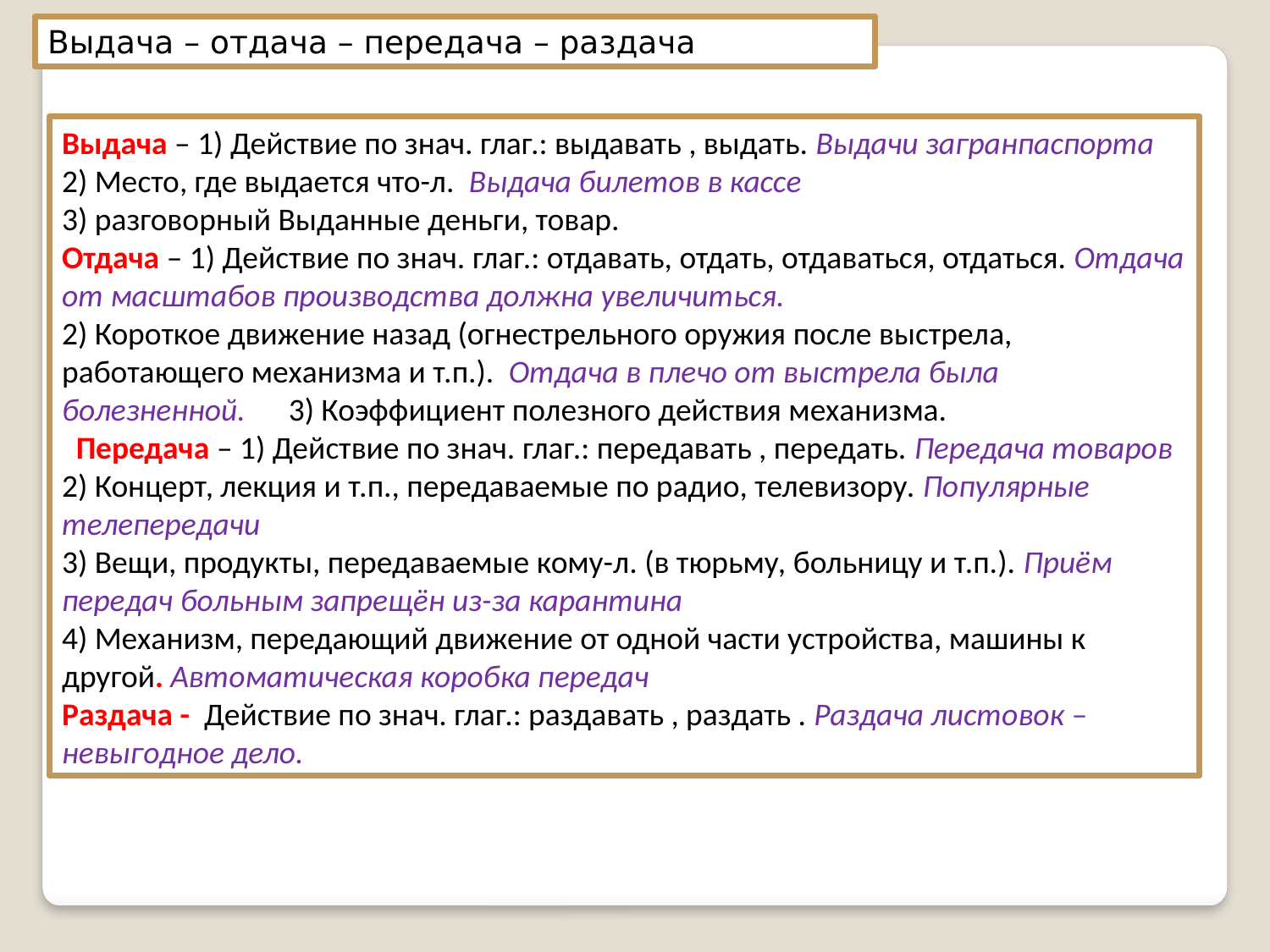

Выдача – отдача – передача – раздача
Выдача – 1) Действие по знач. глаг.: выдавать , выдать. Выдачи загранпаспорта
2) Место, где выдается что-л.  Выдача билетов в кассе
3) разговорный Выданные деньги, товар.
Отдача – 1) Действие по знач. глаг.: отдавать, отдать, отдаваться, отдаться. Отдача от масштабов производства должна увеличиться.
2) Короткое движение назад (огнестрельного оружия после выстрела, работающего механизма и т.п.).  Отдача в плечо от выстрела была болезненной.      3) Коэффициент полезного действия механизма.
Передача – 1) Действие по знач. глаг.: передавать , передать. Передача товаров
2) Концерт, лекция и т.п., передаваемые по радио, телевизору. Популярные телепередачи
3) Вещи, продукты, передаваемые кому-л. (в тюрьму, больницу и т.п.). Приём передач больным запрещён из-за карантина
4) Механизм, передающий движение от одной части устройства, машины к другой. Автоматическая коробка передач
Раздача -  Действие по знач. глаг.: раздавать , раздать . Раздача листовок – невыгодное дело.